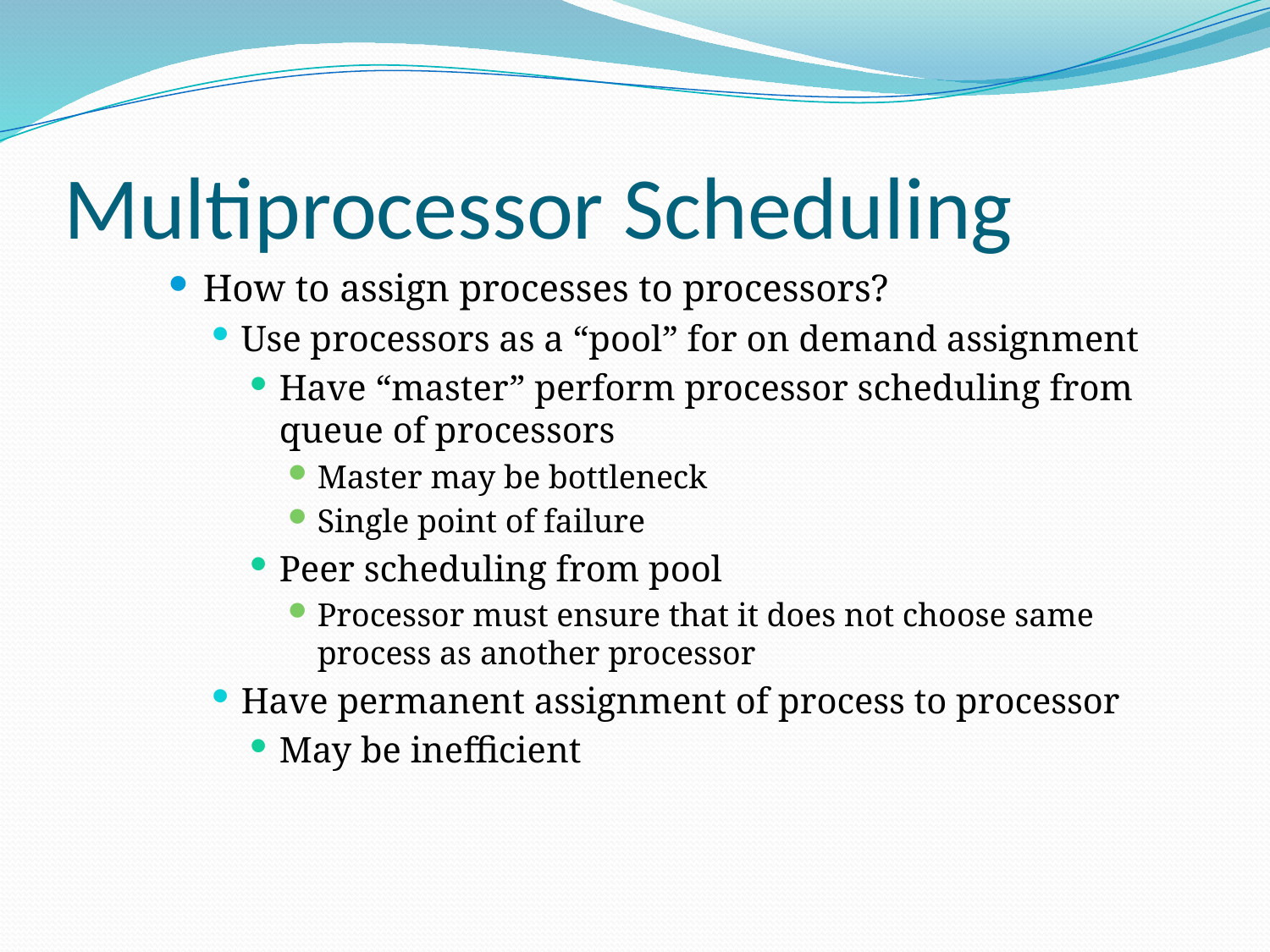

# Multiprocessor Scheduling
How to assign processes to processors?
Use processors as a “pool” for on demand assignment
Have “master” perform processor scheduling from queue of processors
Master may be bottleneck
Single point of failure
Peer scheduling from pool
Processor must ensure that it does not choose same process as another processor
Have permanent assignment of process to processor
May be inefficient